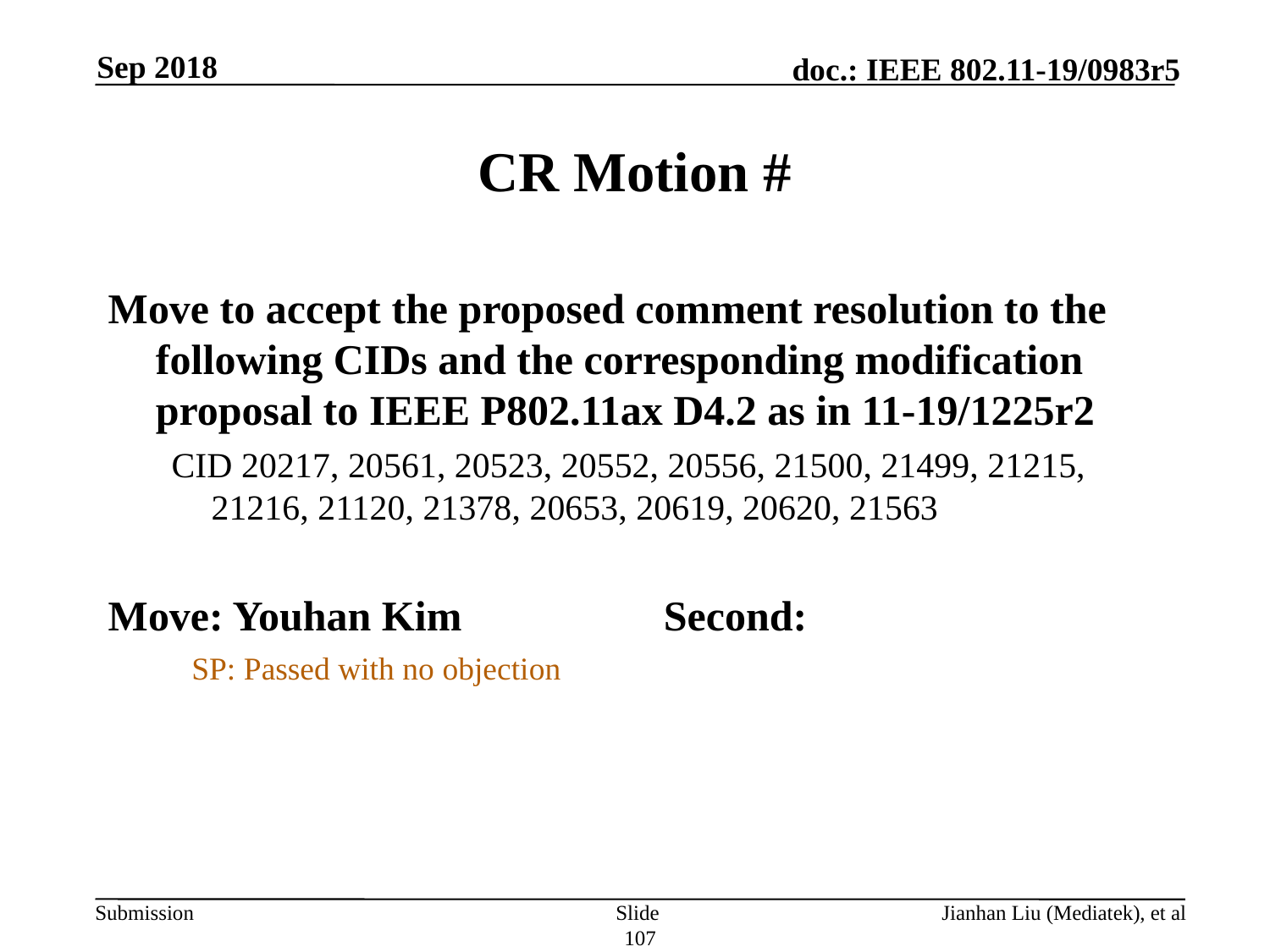

Sep 2018
# CR Motion #
Move to accept the proposed comment resolution to the following CIDs and the corresponding modification proposal to IEEE P802.11ax D4.2 as in 11-19/1225r2
CID 20217, 20561, 20523, 20552, 20556, 21500, 21499, 21215, 21216, 21120, 21378, 20653, 20619, 20620, 21563

Move: Youhan Kim		Second:

SP: Passed with no objection
Slide 107
Jianhan Liu (Mediatek), et al